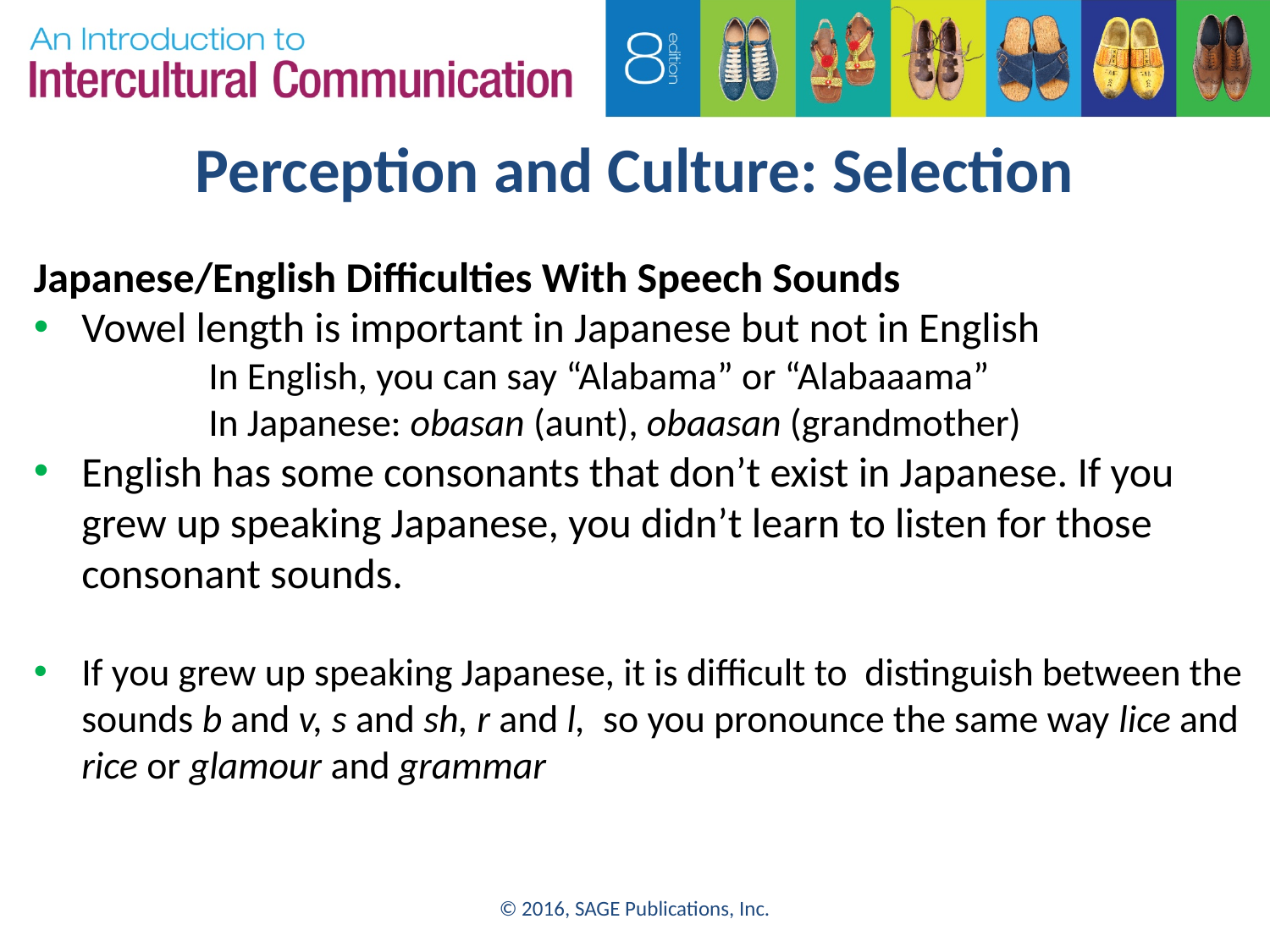

# Perception and Culture: Selection
Japanese/English Difficulties With Speech Sounds
Vowel length is important in Japanese but not in English
		In English, you can say “Alabama” or “Alabaaama”
		In Japanese: obasan (aunt), obaasan (grandmother)
English has some consonants that don’t exist in Japanese. If you grew up speaking Japanese, you didn’t learn to listen for those consonant sounds.

If you grew up speaking Japanese, it is difficult to  distinguish between the sounds b and v, s and sh, r and l,  so you pronounce the same way lice and rice or glamour and grammar

© 2016, SAGE Publications, Inc.